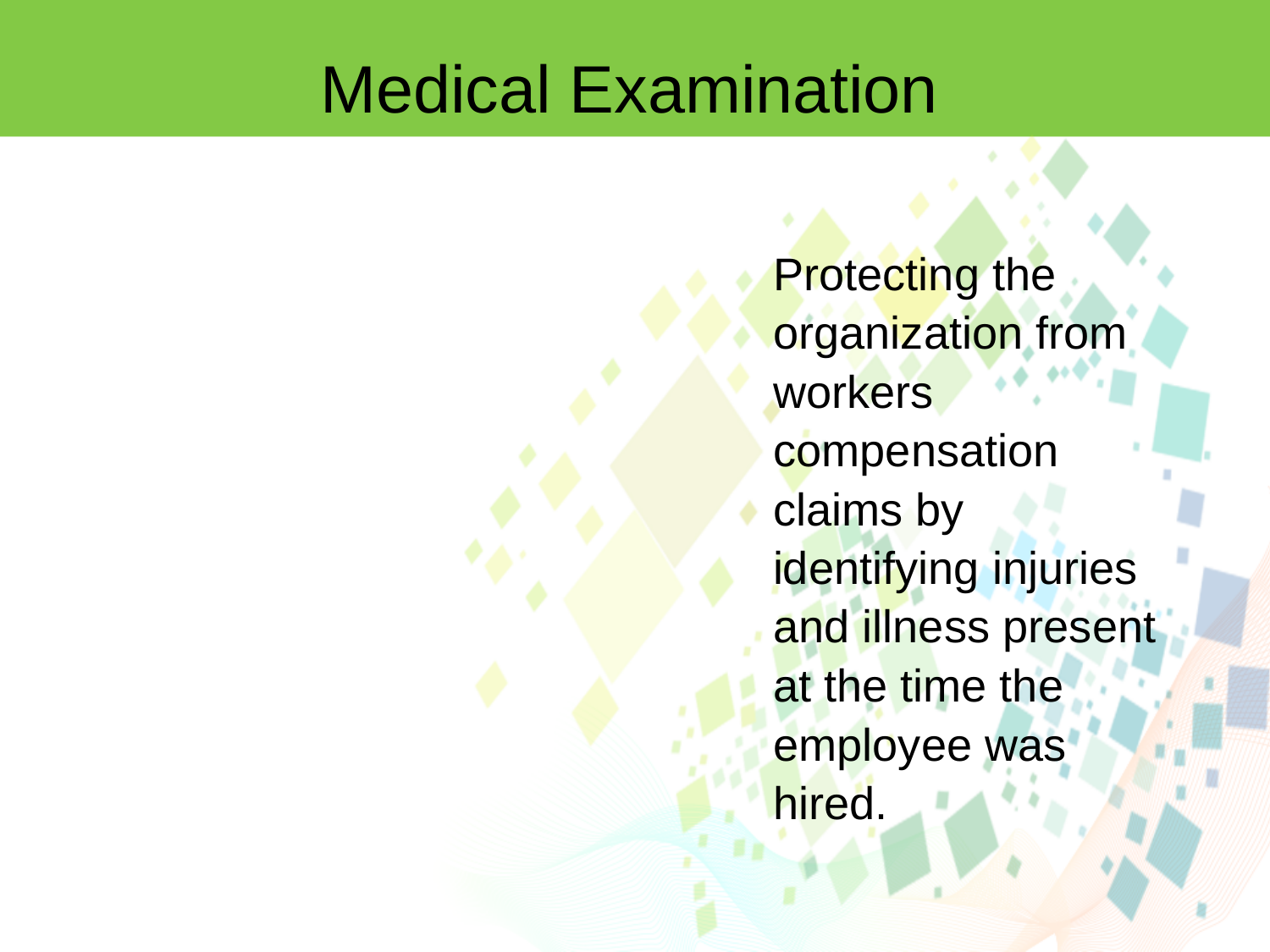

Medical Examination
Protecting the organization from workers compensation claims by identifying injuries and illness present at the time the employee was hired.